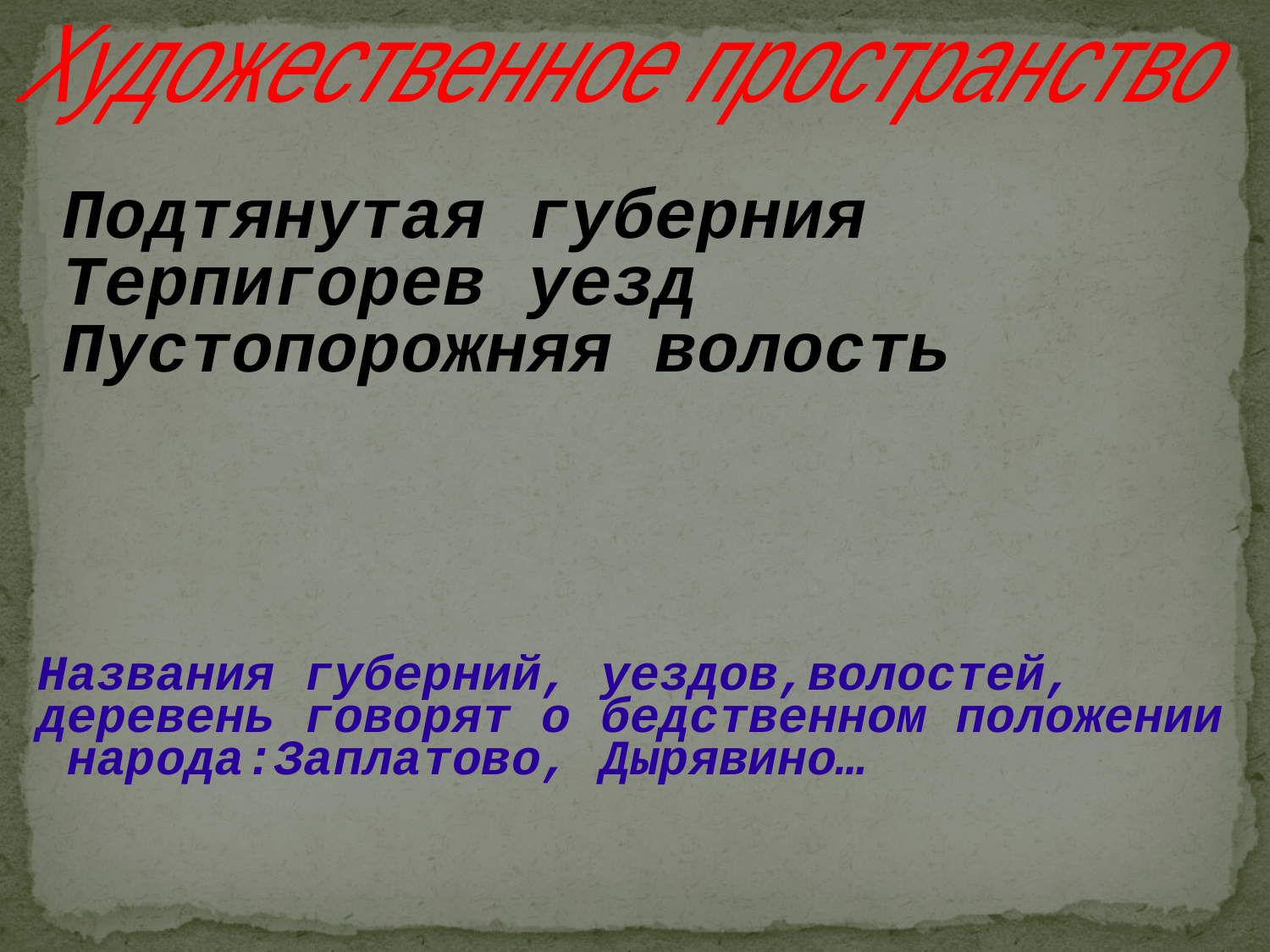

Художественное пространство
Подтянутая губерния
Терпигорев уезд
Пустопорожняя волость
Названия губерний, уездов,волостей,
деревень говорят о бедственном положении
 народа:Заплатово, Дырявино…